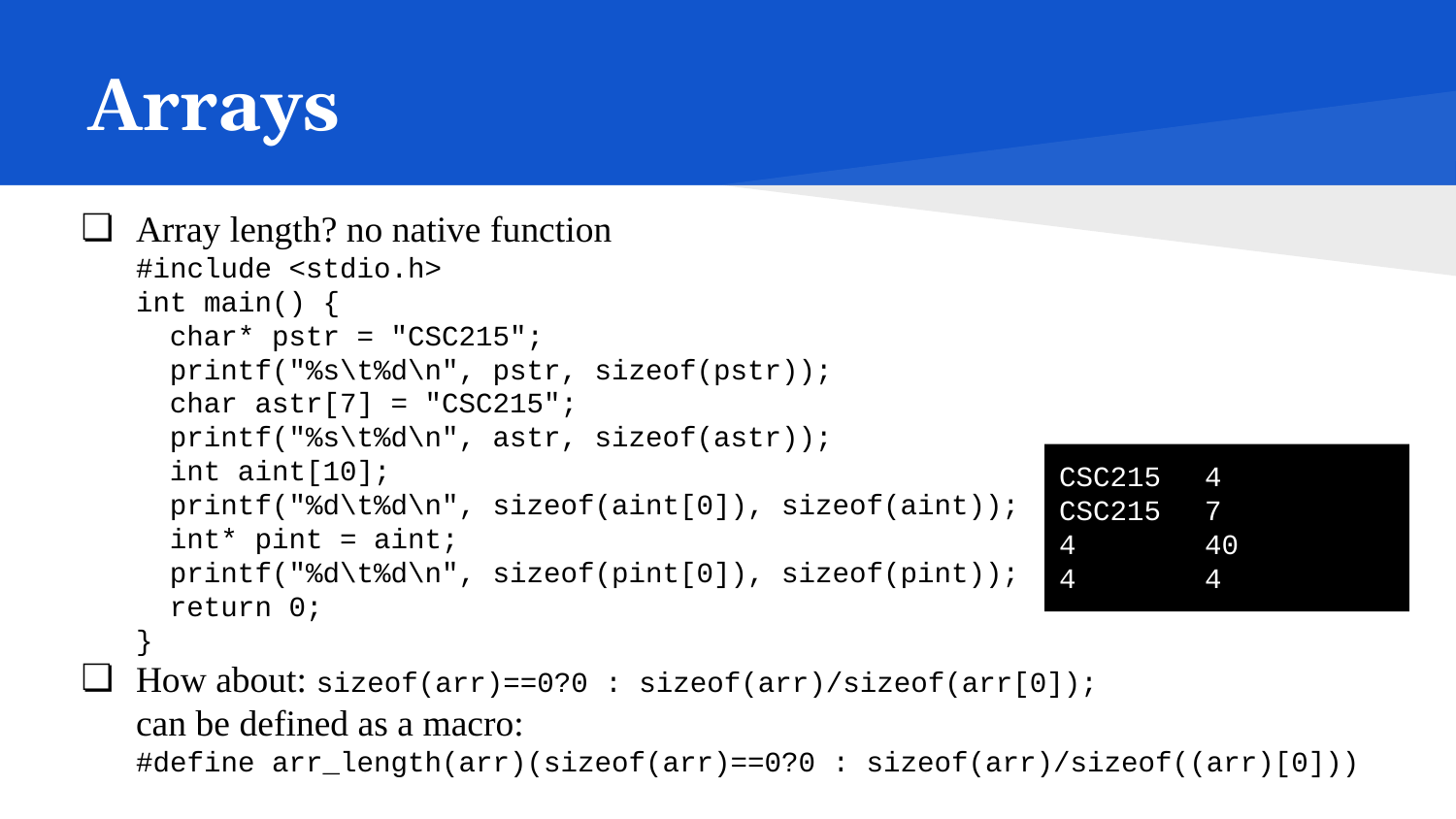

# Arrays
Array length? no native function
#include <stdio.h>
int main() {
  char* pstr = "CSC215";
  printf("%s\t%d\n", pstr, sizeof(pstr));
  char astr[7] = "CSC215";
  printf("%s\t%d\n", astr, sizeof(astr));
  int aint[10];
  printf("%d\t%d\n", sizeof(aint[0]), sizeof(aint));
  int* pint = aint;
  printf("%d\t%d\n", sizeof(pint[0]), sizeof(pint));
  return 0;
}
How about: sizeof(arr)==0?0 : sizeof(arr)/sizeof(arr[0]);
can be defined as a macro:
#define arr_length(arr)(sizeof(arr)==0?0 : sizeof(arr)/sizeof((arr)[0]))
CSC215	4
CSC215	7
4	40
4	4